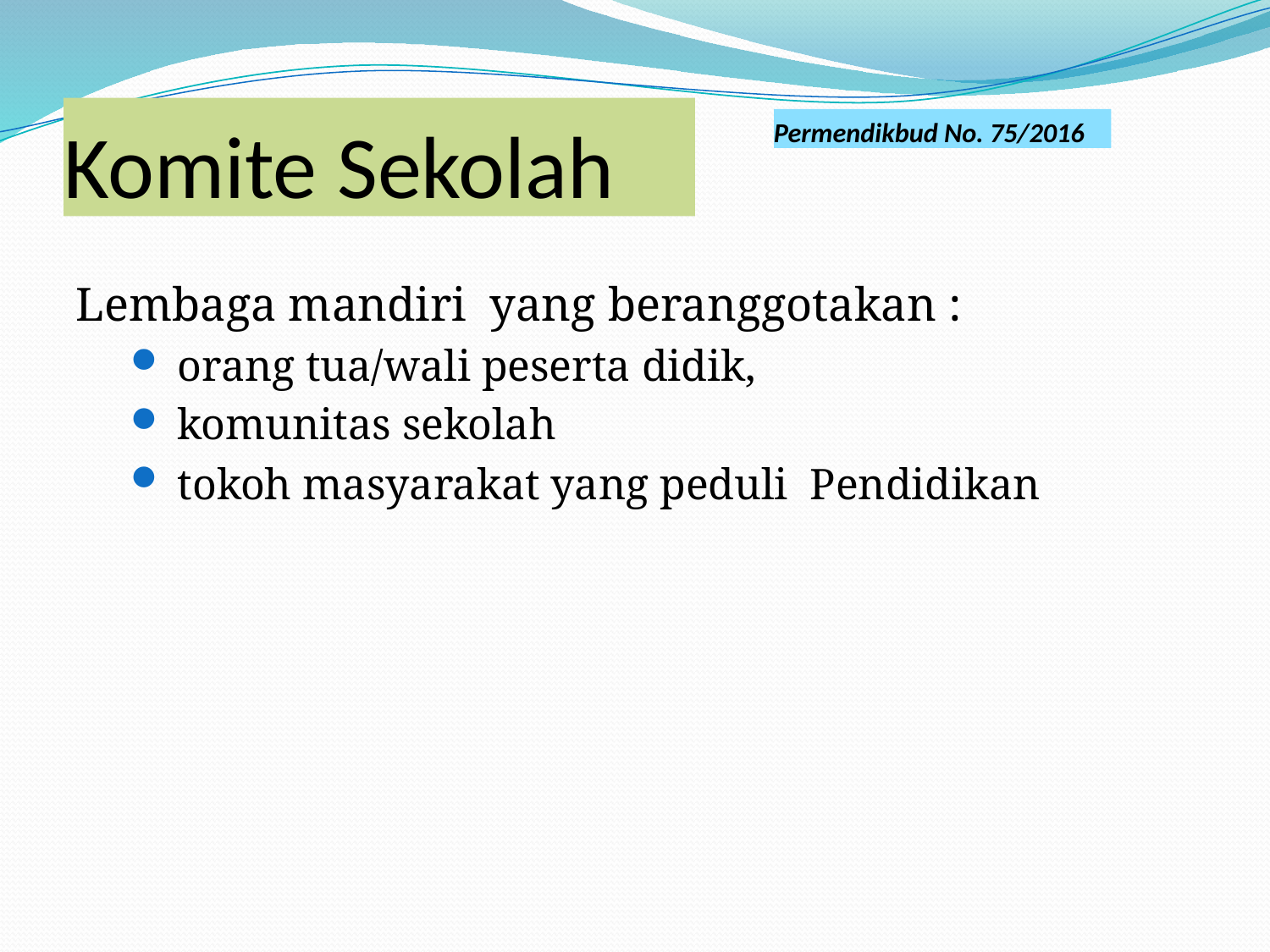

# Komite Sekolah
Permendikbud No. 75/2016
Lembaga mandiri  yang beranggotakan :
 orang tua/wali peserta didik,
 komunitas sekolah
 tokoh masyarakat yang peduli  Pendidikan